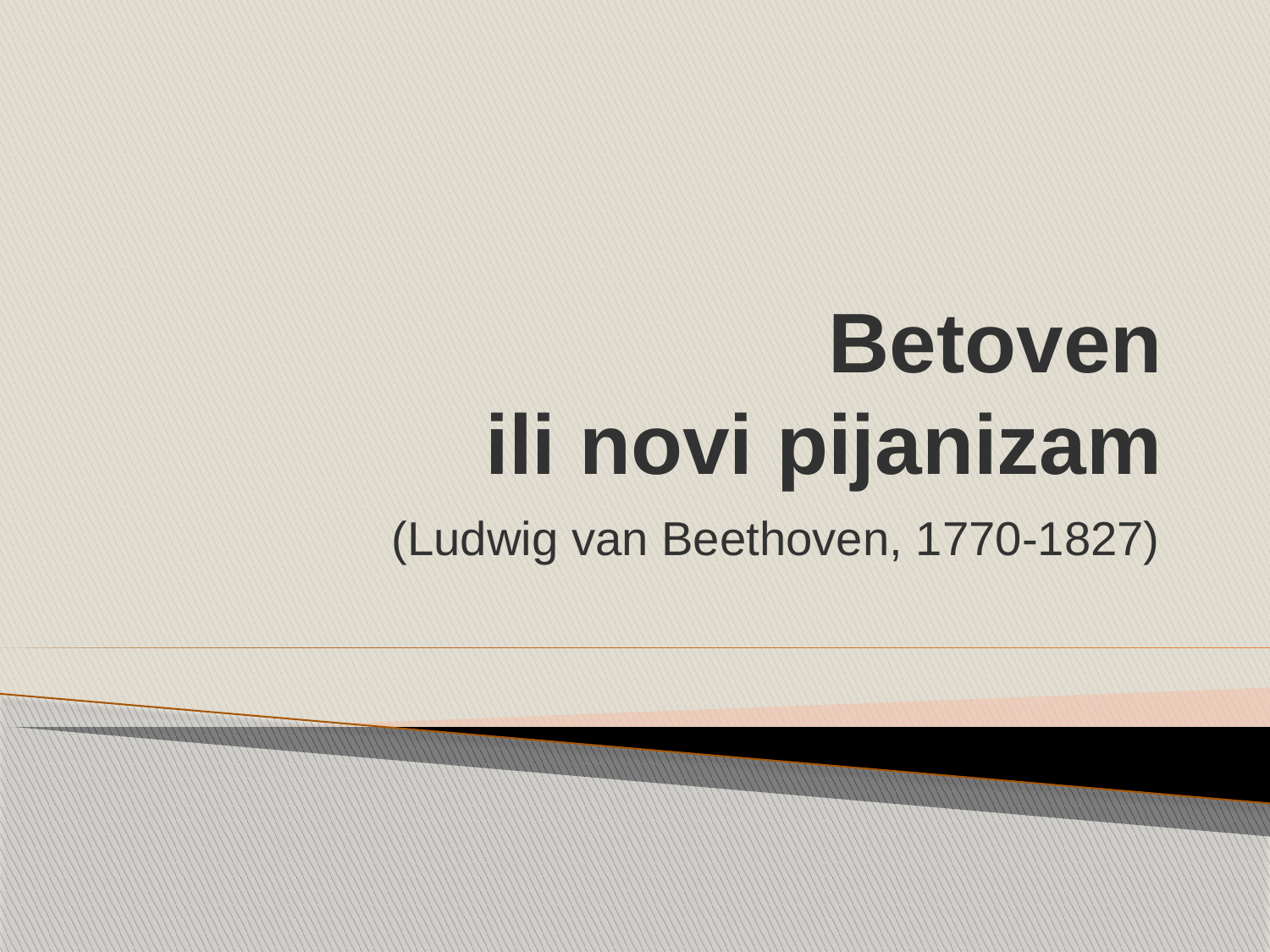

# Betoven ili novi pijanizam
(Ludwig van Beethoven, 1770-1827)